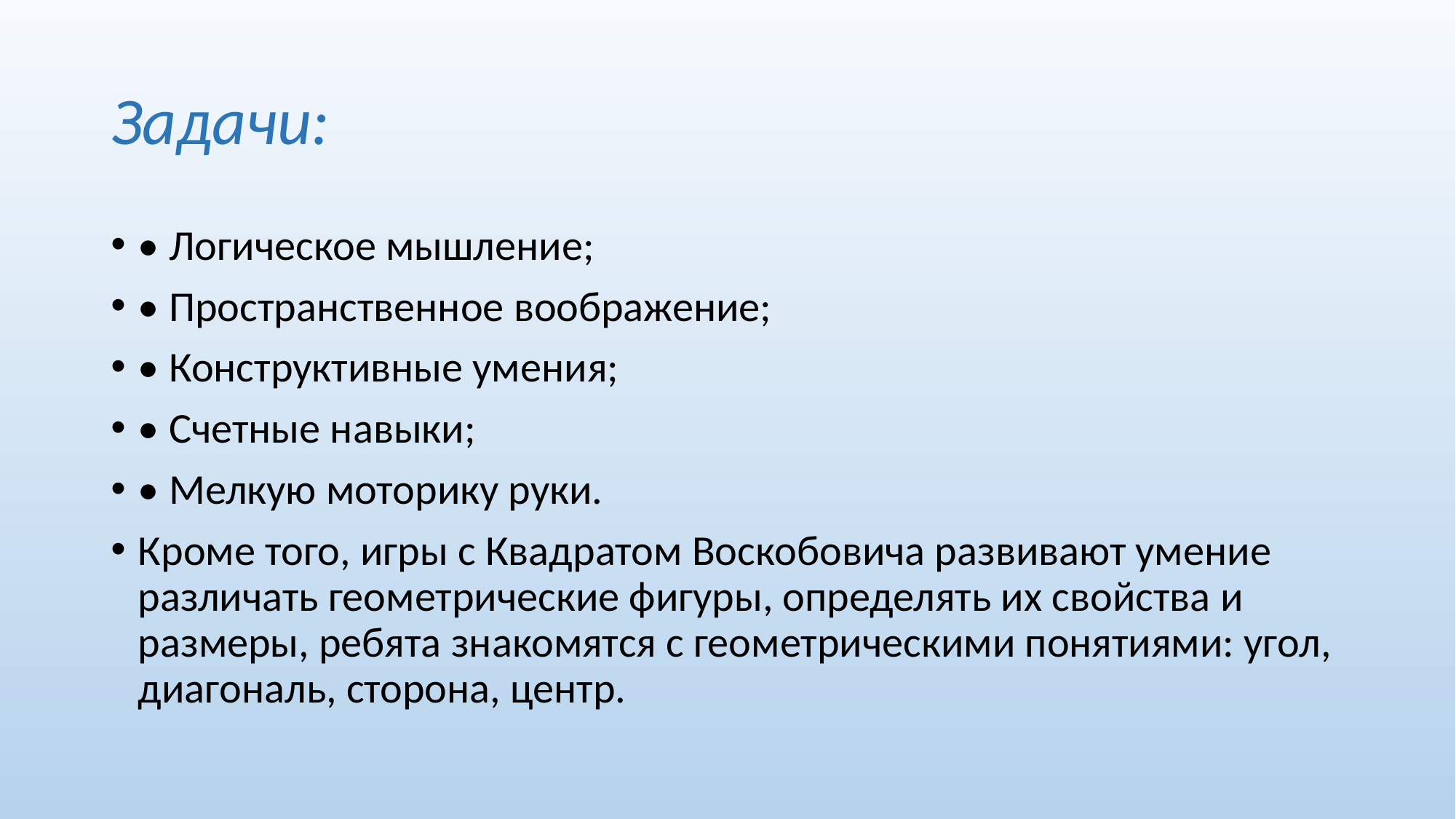

# Задачи:
• Логическое мышление;
• Пространственное воображение;
• Конструктивные умения;
• Счетные навыки;
• Мелкую моторику руки.
Кроме того, игры с Квадратом Воскобовича развивают умение различать геометрические фигуры, определять их свойства и размеры, ребята знакомятся с геометрическими понятиями: угол, диагональ, сторона, центр.